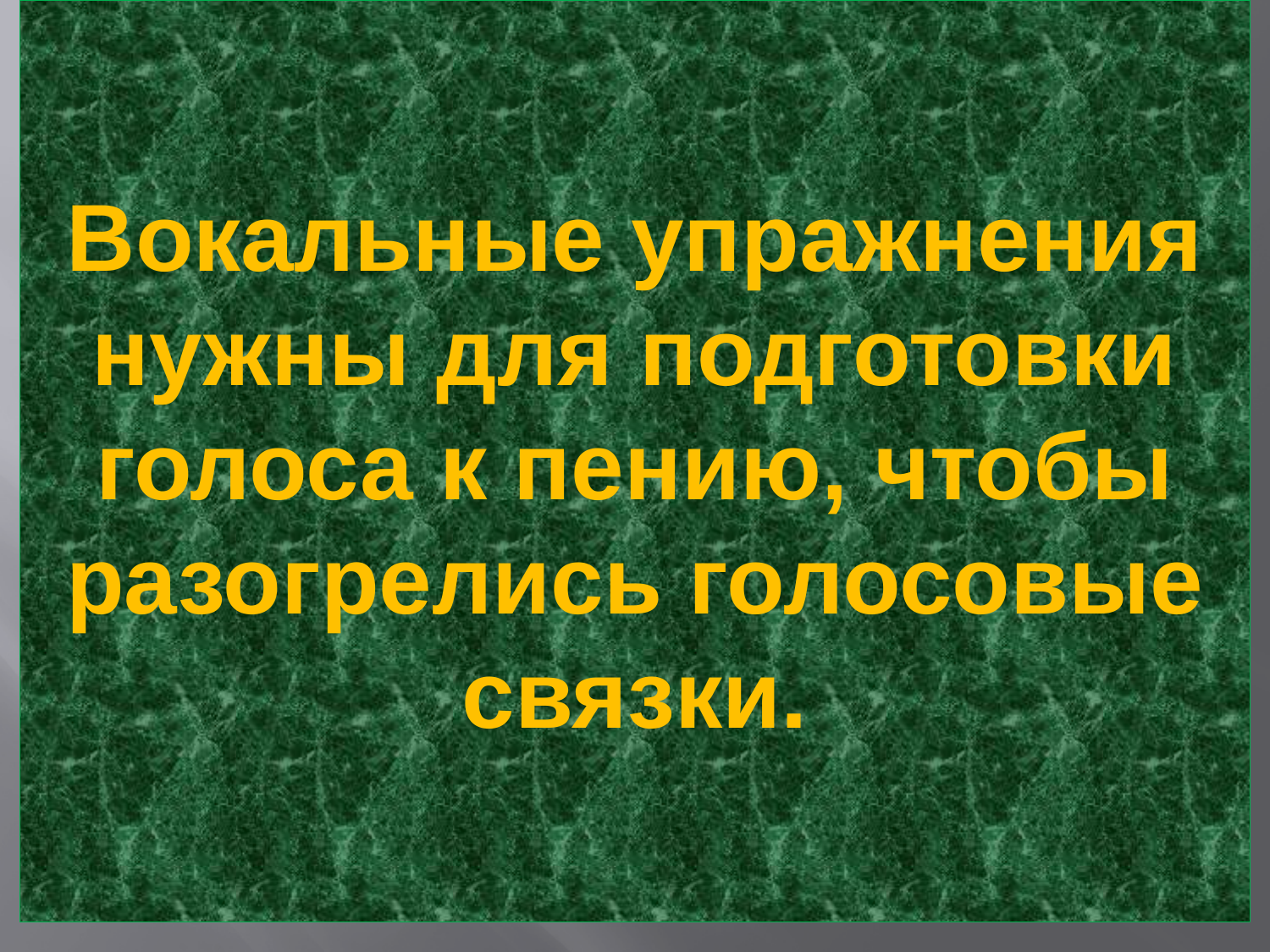

# Вокальные упражнения нужны для подготовки голоса к пению, чтобы разогрелись голосовые связки.